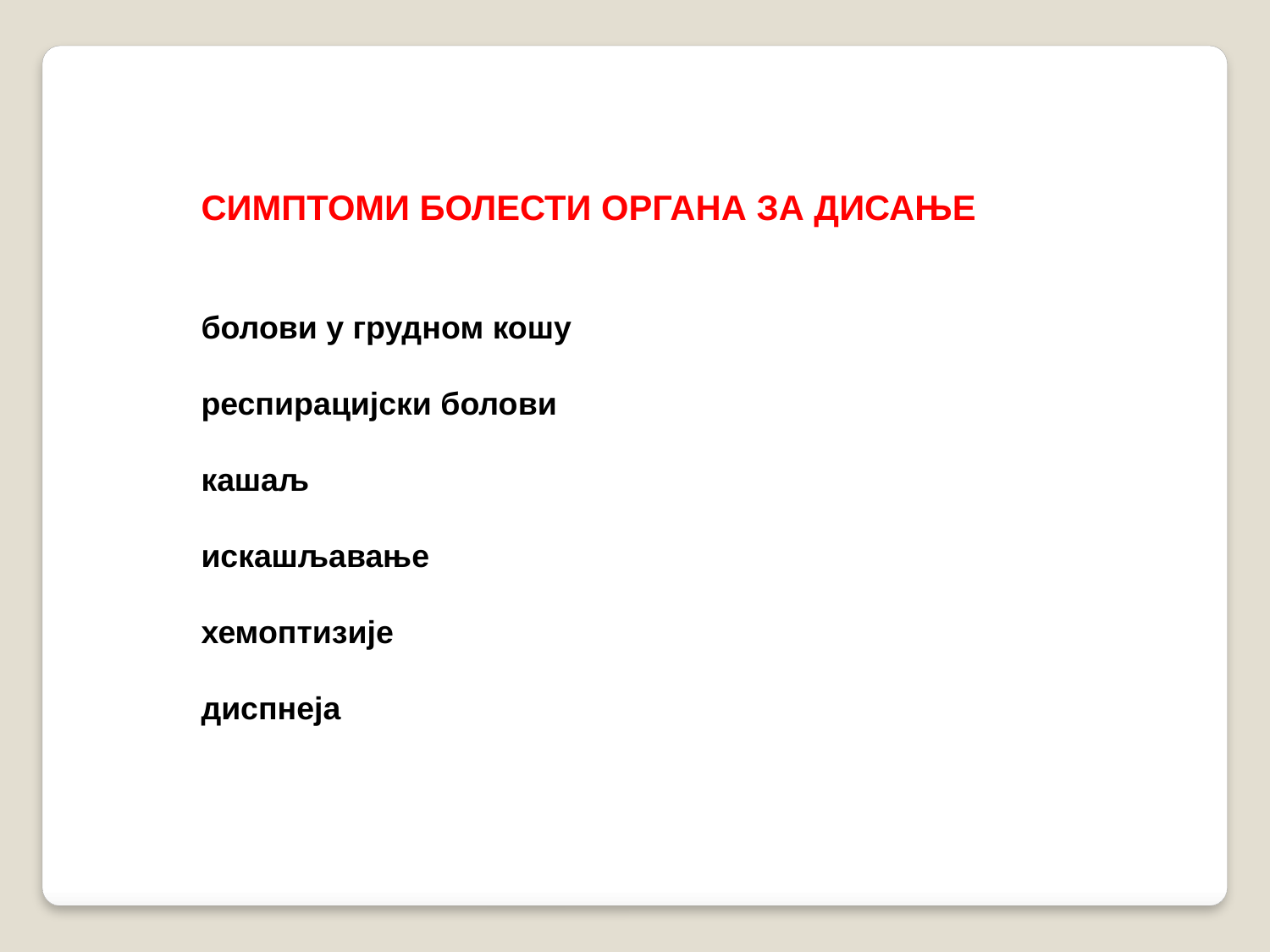

СИМПТОМИ БОЛЕСТИ ОРГАНА ЗА ДИСАЊЕ

болови у грудном кошу

респирацијски болови

кашаљ

искашљавање

хемоптизије

диспнеја